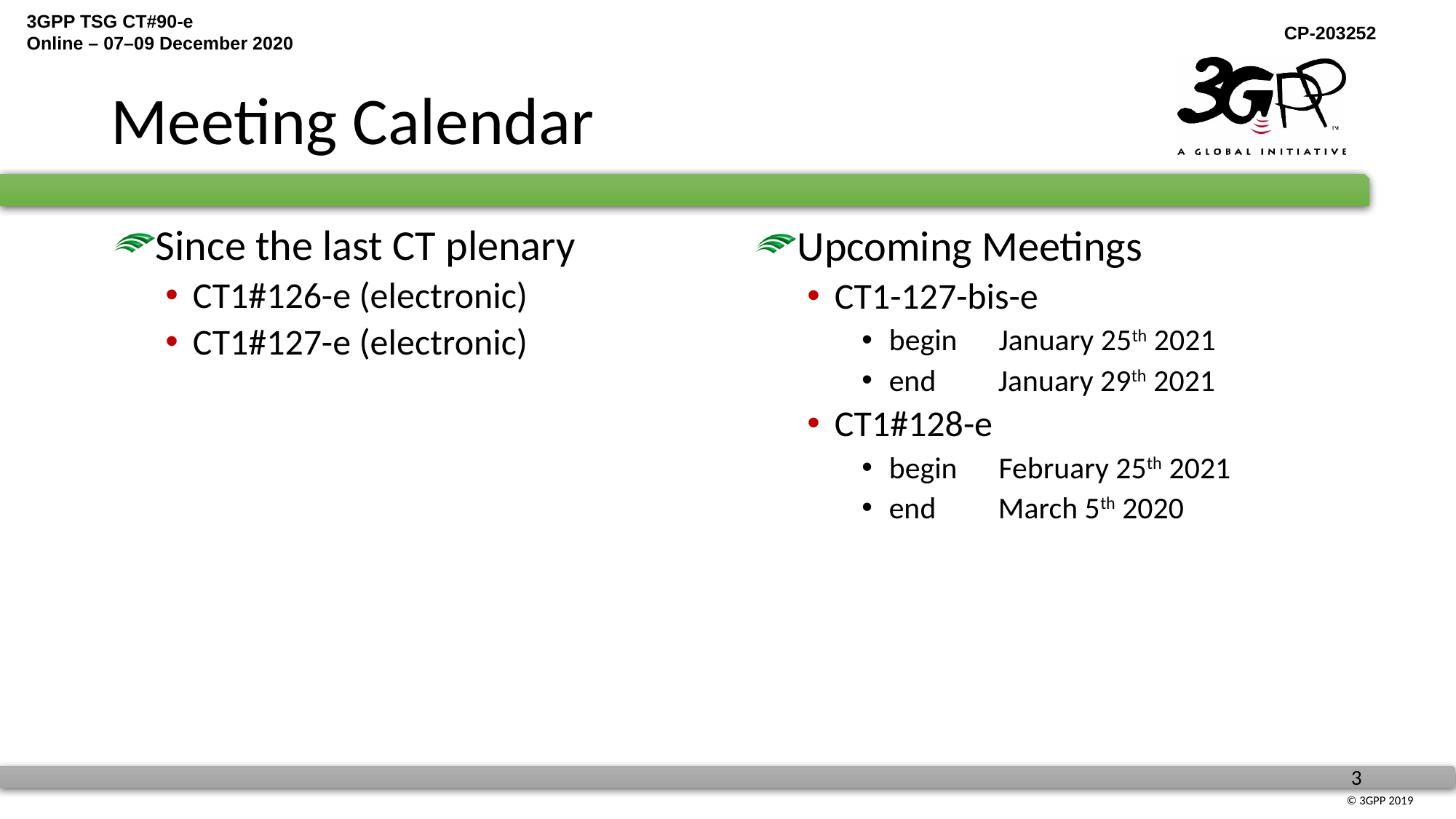

# Meeting Calendar
Since the last CT plenary
CT1#126-e (electronic)
CT1#127-e (electronic)

Upcoming Meetings
CT1-127-bis-e
begin      January 25th 2021
end         January 29th 2021
CT1#128-e
begin      February 25th 2021
end         March 5th 2020